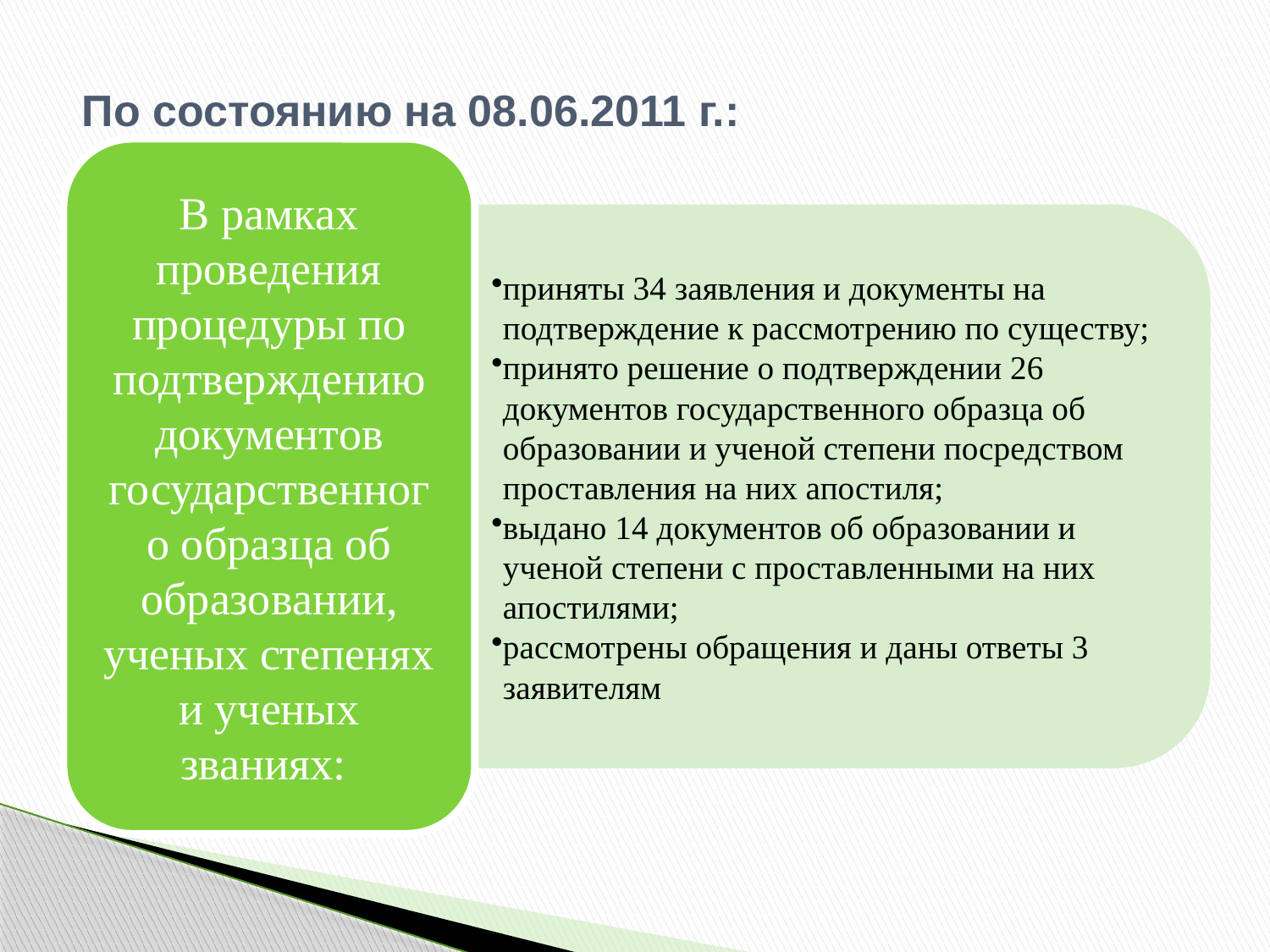

# По состоянию на 08.06.2011 г.:
В рамках проведения процедуры по подтверждению документов государственного образца об образовании, ученых степенях и ученых званиях:
приняты 34 заявления и документы на подтверждение к рассмотрению по существу;
принято решение о подтверждении 26 документов государственного образца об образовании и ученой степени посредством проставления на них апостиля;
выдано 14 документов об образовании и ученой степени с проставленными на них апостилями;
рассмотрены обращения и даны ответы 3 заявителям